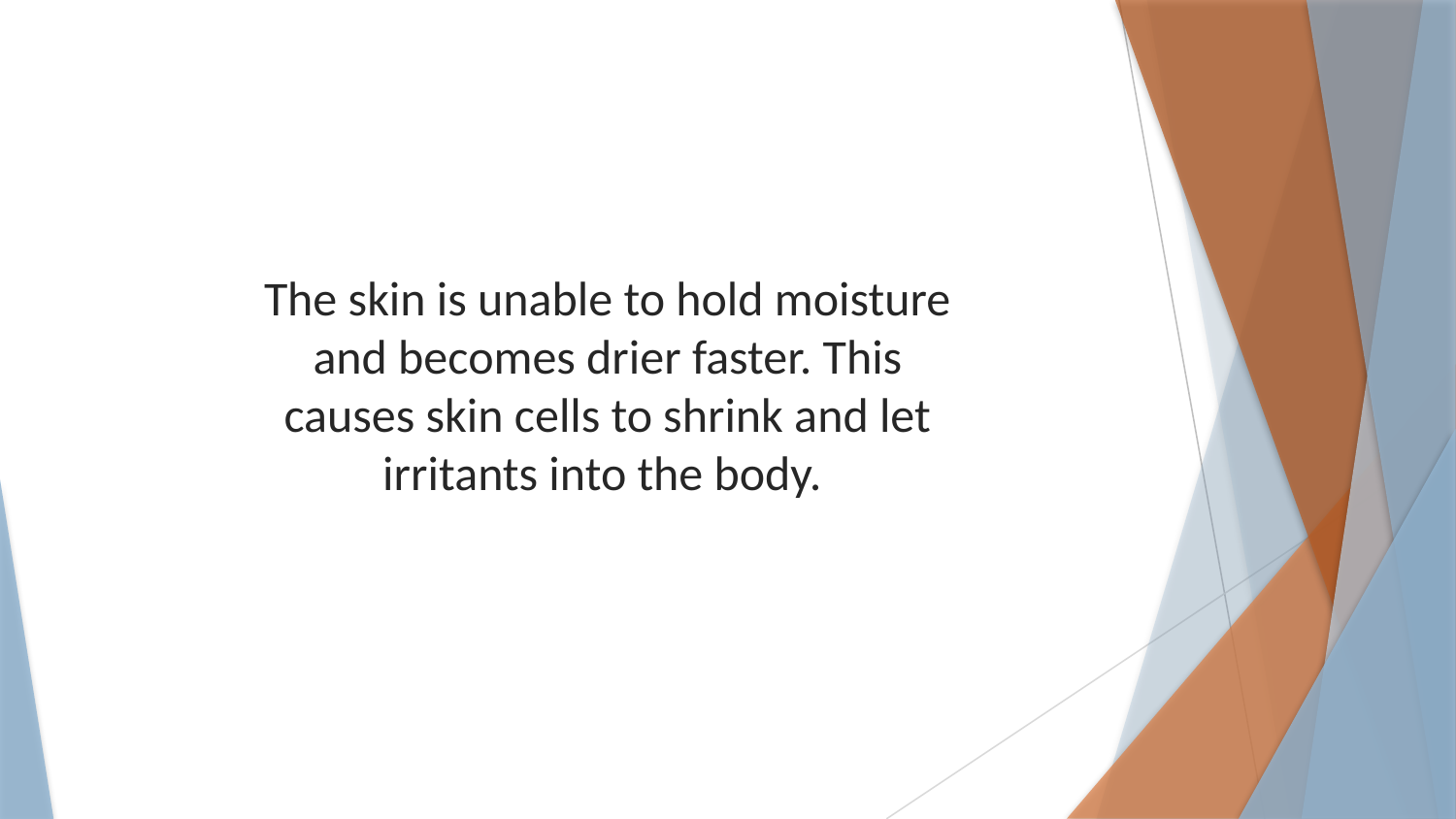

The skin is unable to hold moisture and becomes drier faster. This causes skin cells to shrink and let irritants into the body.